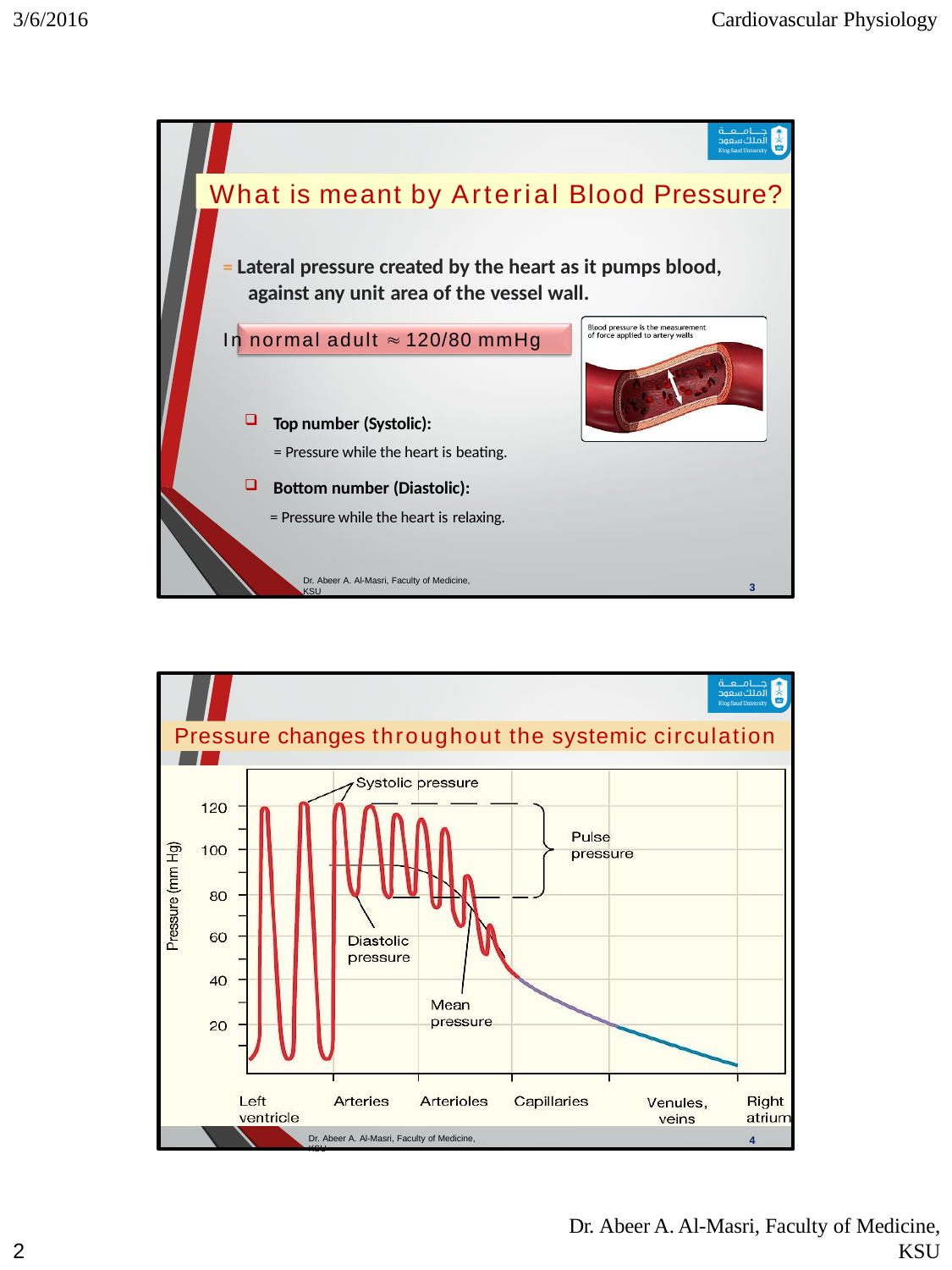

3/6/2016
Cardiovascular Physiology

What is meant by Arterial Blood Pressure?
= Lateral pressure created by the heart as it pumps blood,  against any unit area of the vessel wall.

In normal adult ≈ 120/80 mmHg

Top number (Systolic):
= Pressure while the heart is beating.

Bottom number (Diastolic):
= Pressure while the heart is relaxing.

Dr. Abeer A. Al-Masri, Faculty of Medicine, KSU
3

Pressure changes throughout the systemic circulation

Dr. Abeer A. Al-Masri, Faculty of Medicine, KSU
4
Dr. Abeer A. Al-Masri, Faculty of Medicine,
KSU
2